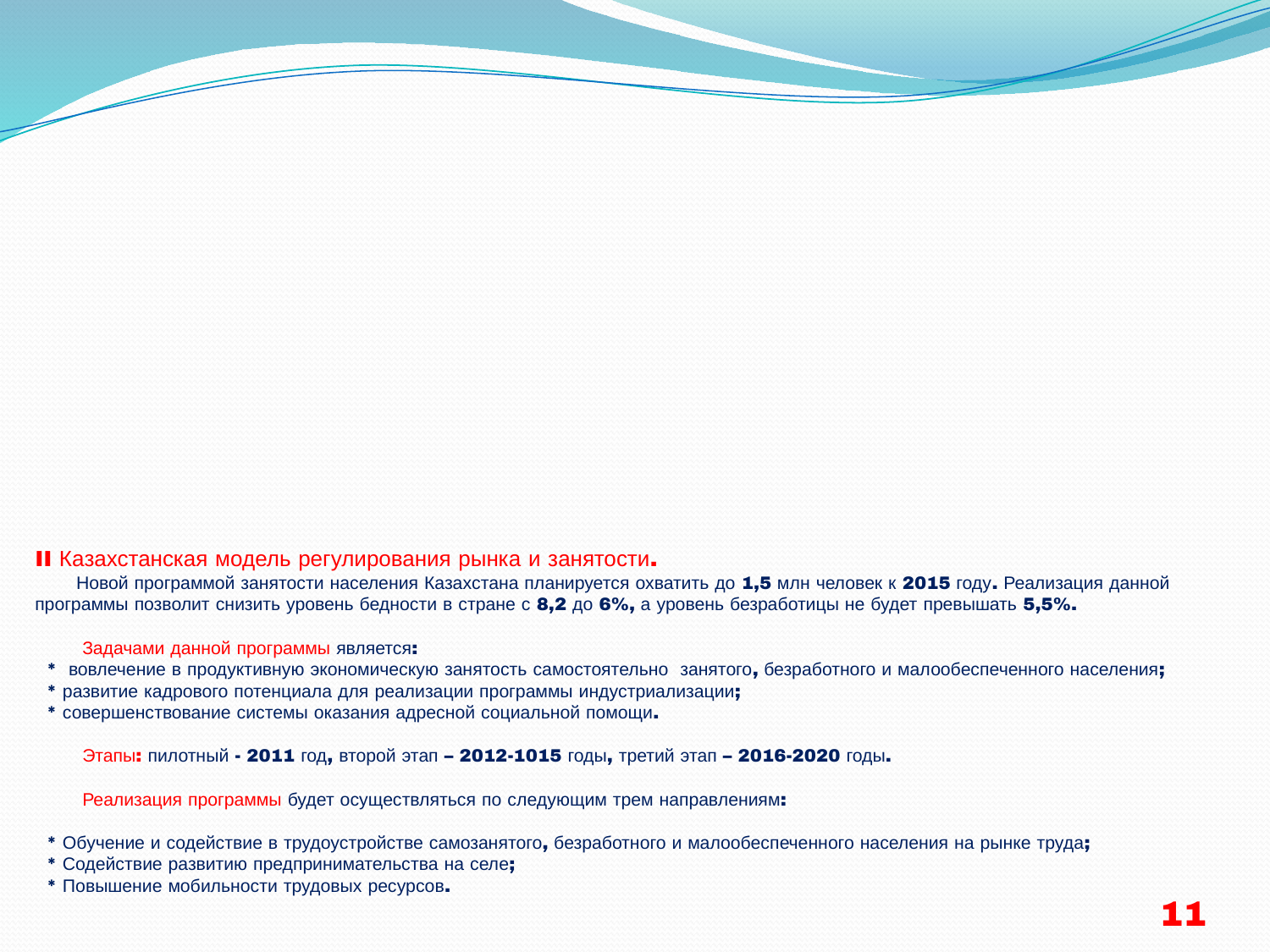

# II Казахстанская модель регулирования рынка и занятости. Новой программой занятости населения Казахстана планируется охватить до 1,5 млн человек к 2015 году. Реализация данной программы позволит снизить уровень бедности в стране с 8,2 до 6%, а уровень безработицы не будет превышать 5,5%. Задачами данной программы является: *  вовлечение в продуктивную экономическую занятость самостоятельно  занятого, безработного и малообеспеченного населения; * развитие кадрового потенциала для реализации программы индустриализации; * совершенствование системы оказания адресной социальной помощи. Этапы: пилотный - 2011 год, второй этап – 2012-1015 годы, третий этап – 2016-2020 годы. Реализация программы будет осуществляться по следующим трем направлениям: * Обучение и содействие в трудоустройстве самозанятого, безработного и малообеспеченного населения на рынке труда; * Содействие развитию предпринимательства на селе; * Повышение мобильности трудовых ресурсов.

11